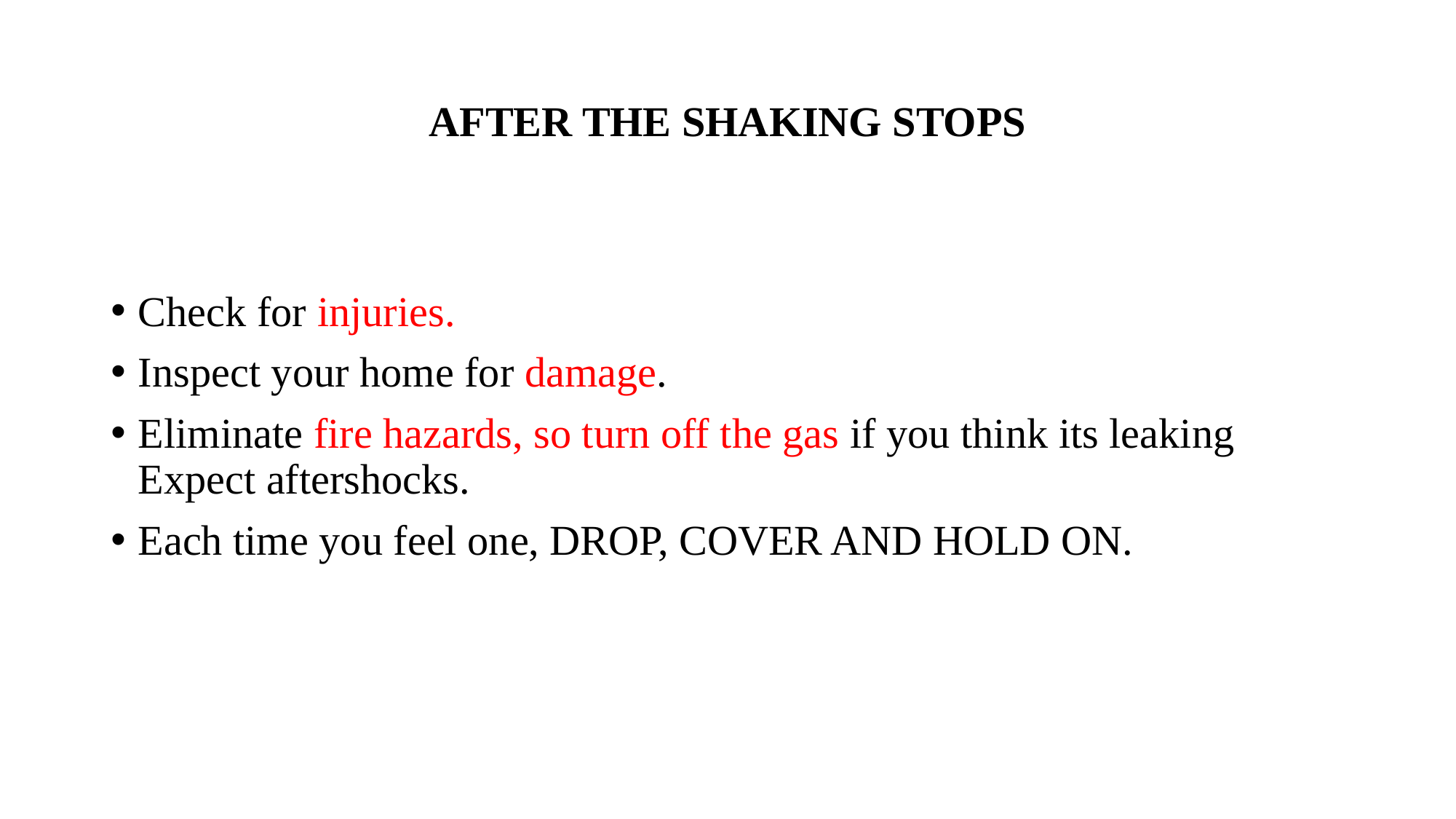

# AFTER THE SHAKING STOPS

Check for injuries.
Inspect your home for damage.
Eliminate fire hazards, so turn off the gas if you think its leaking Expect aftershocks.
Each time you feel one, DROP, COVER AND HOLD ON.